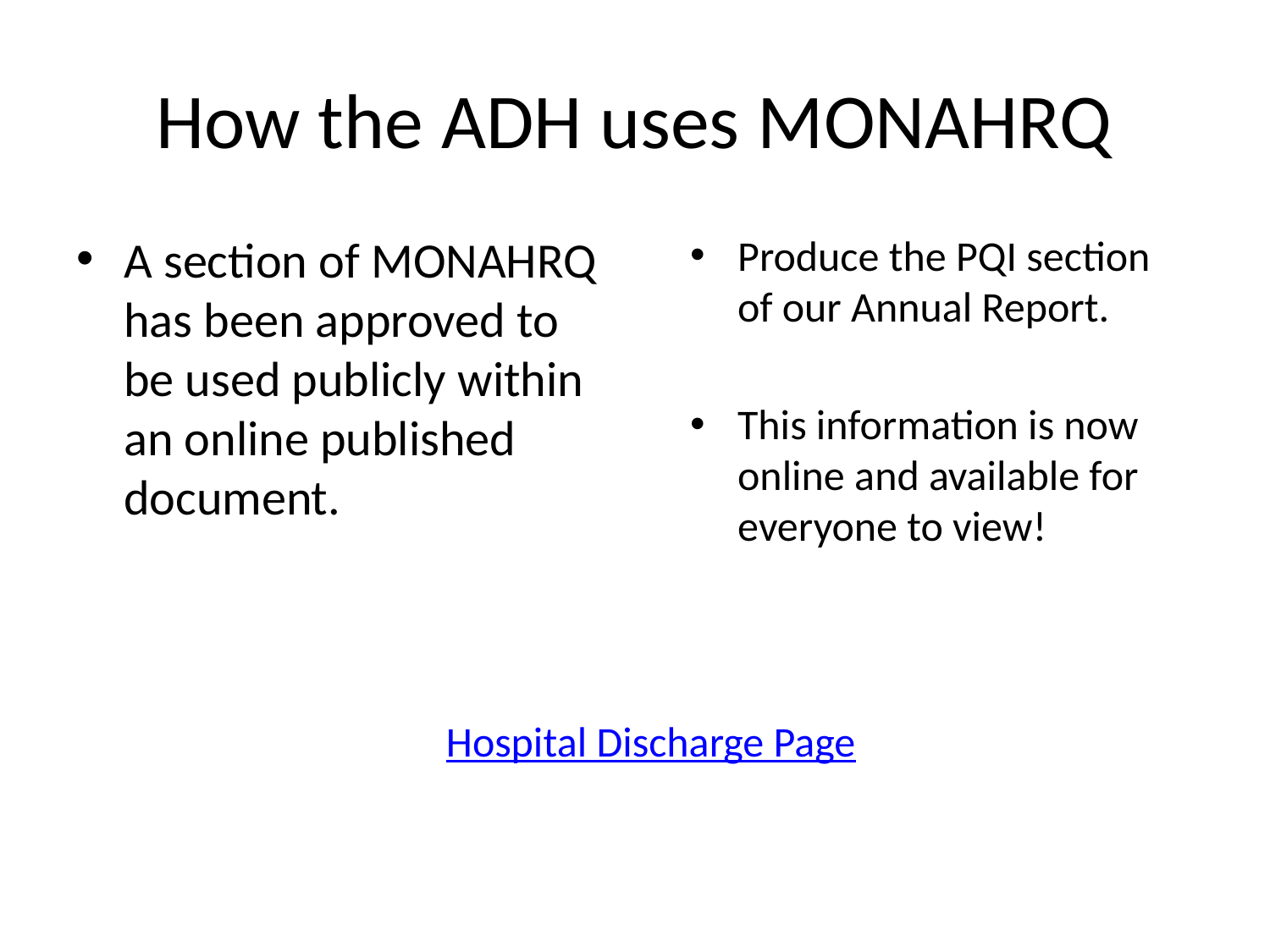

# How the ADH uses MONAHRQ
A section of MONAHRQ has been approved to be used publicly within an online published document.

Produce the PQI section of our Annual Report.

This information is now online and available for everyone to view!
Hospital Discharge Page